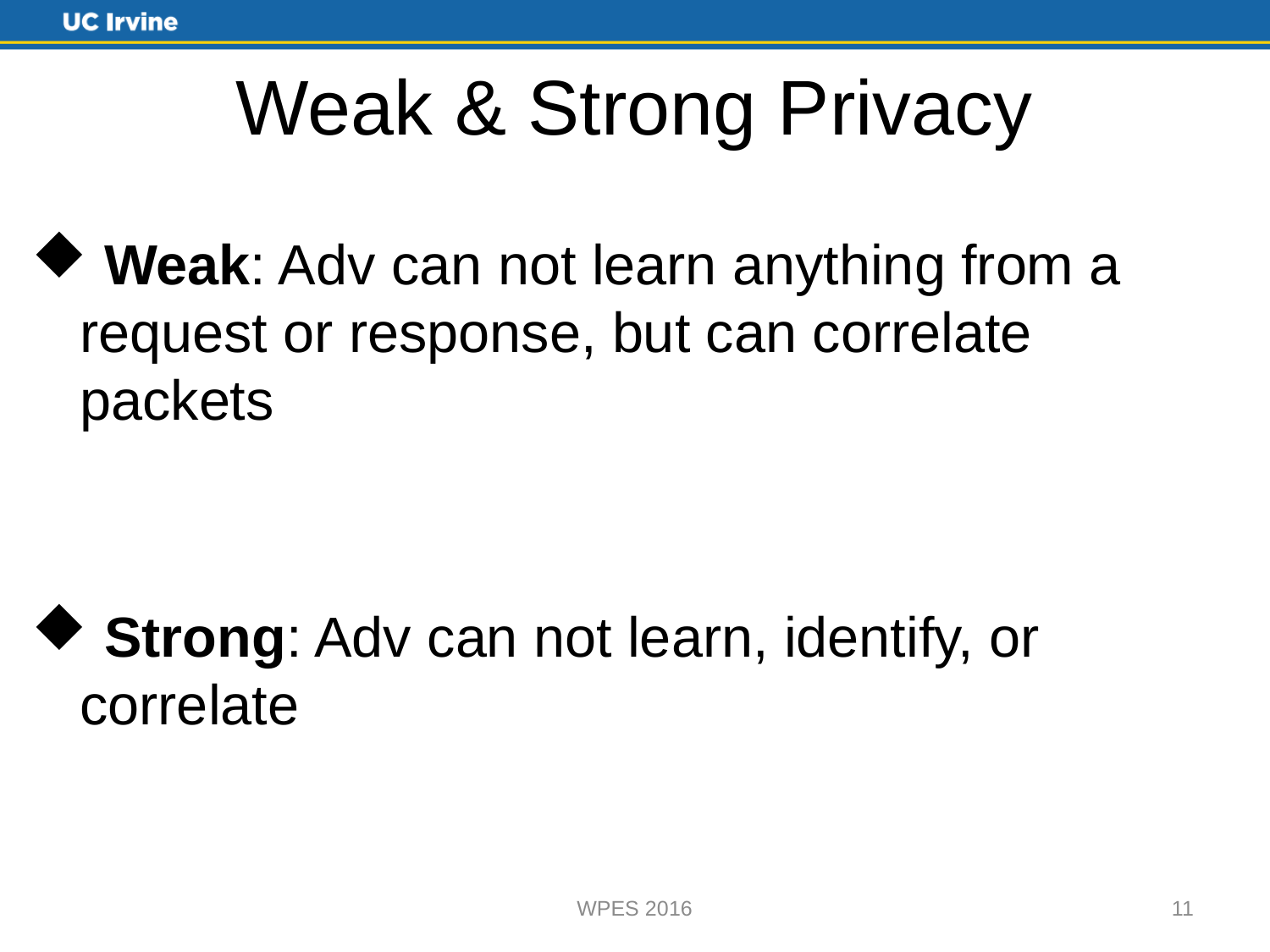

# Weak & Strong Privacy
 Weak: Adv can not learn anything from a request or response, but can correlate packets

 Strong: Adv can not learn, identify, or correlate
WPES 2016
11